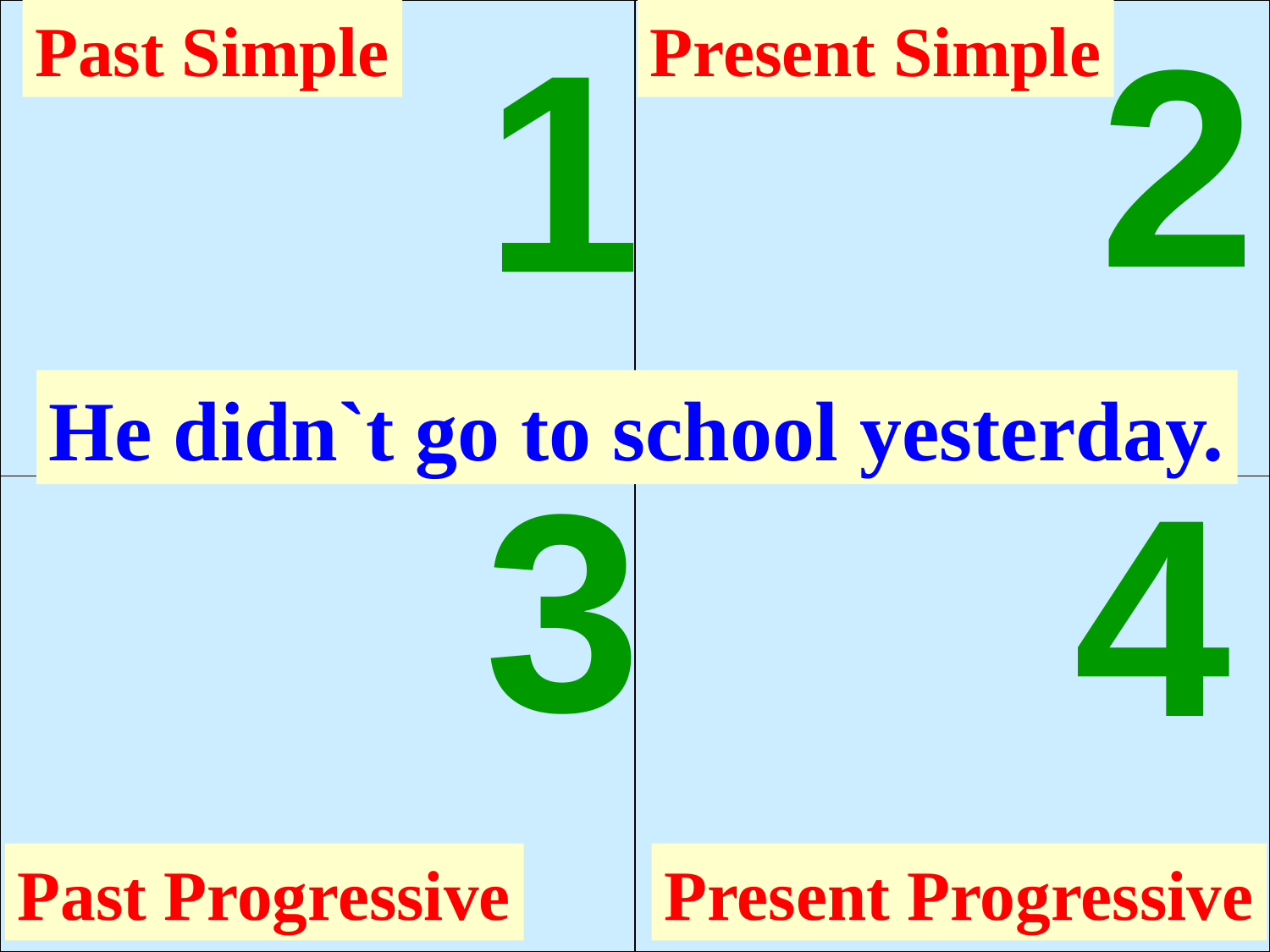

|  |  |
| --- | --- |
|  |  |
Past Simple
Present Simple
2
1
He didn`t go to school yesterday.
3
4
Past Progressive
Present Progressive